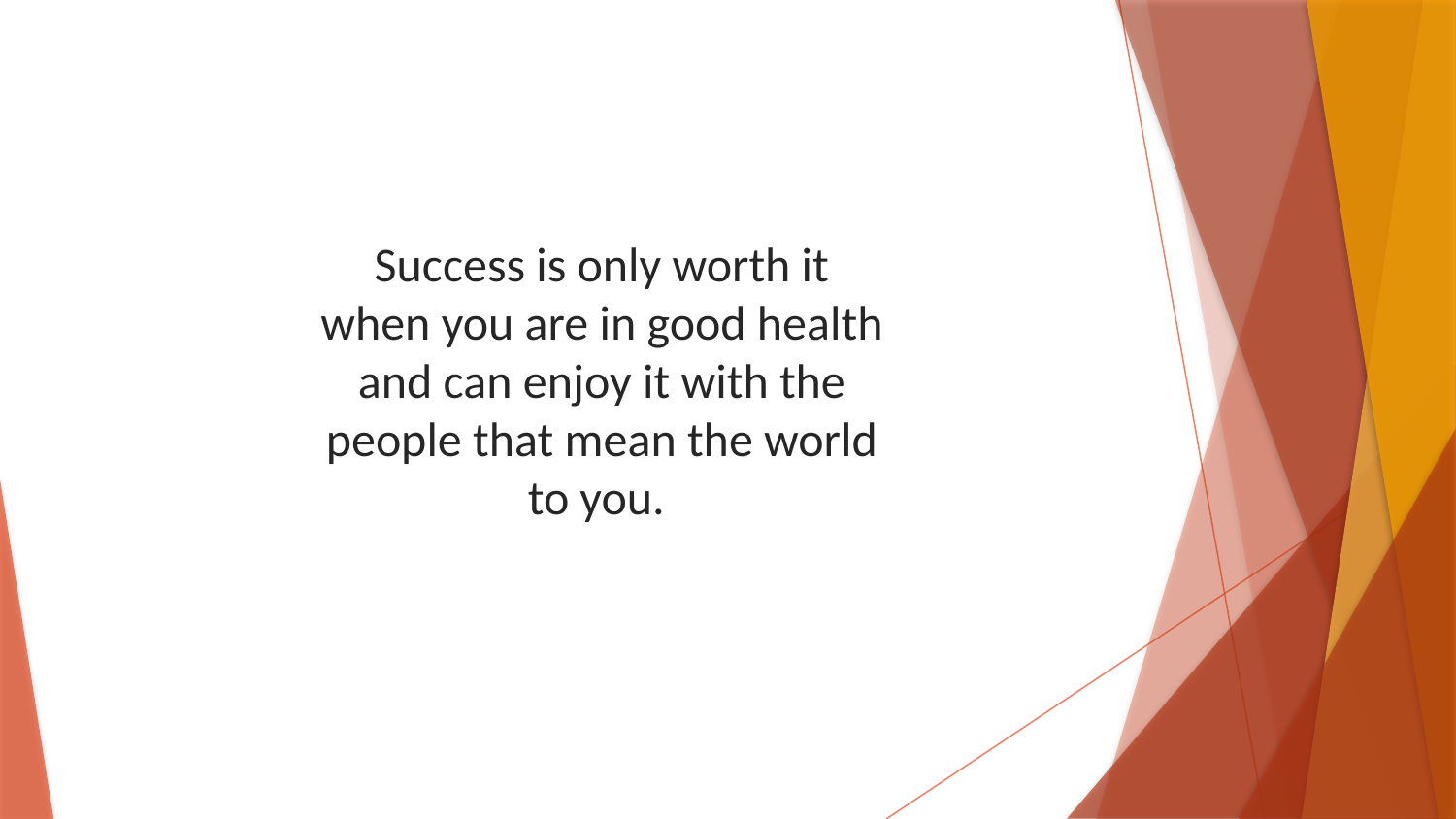

Success is only worth it when you are in good health and can enjoy it with the people that mean the world to you.